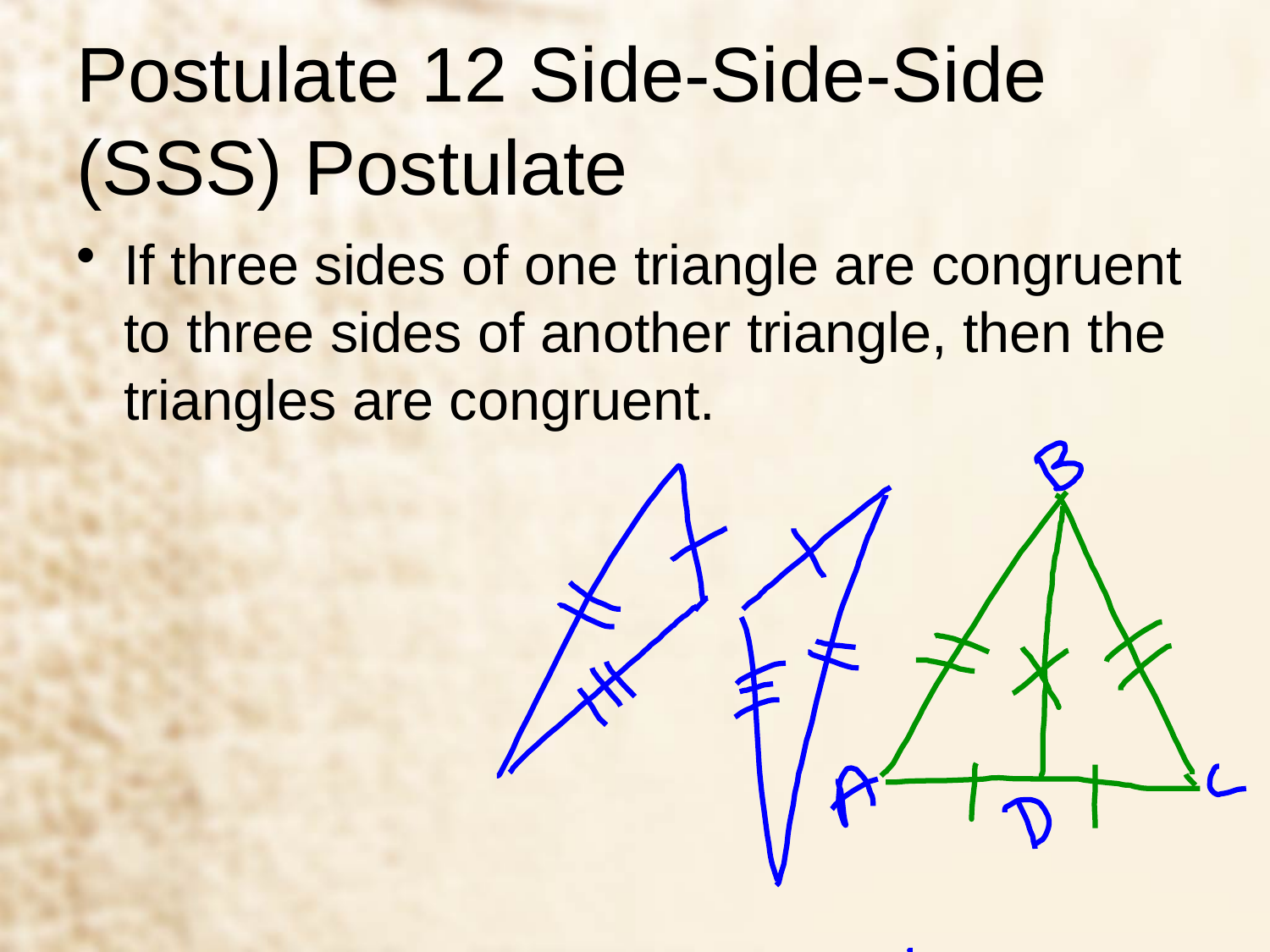

# Postulate 12 Side-Side-Side (SSS) Postulate
If three sides of one triangle are congruent to three sides of another triangle, then the triangles are congruent.